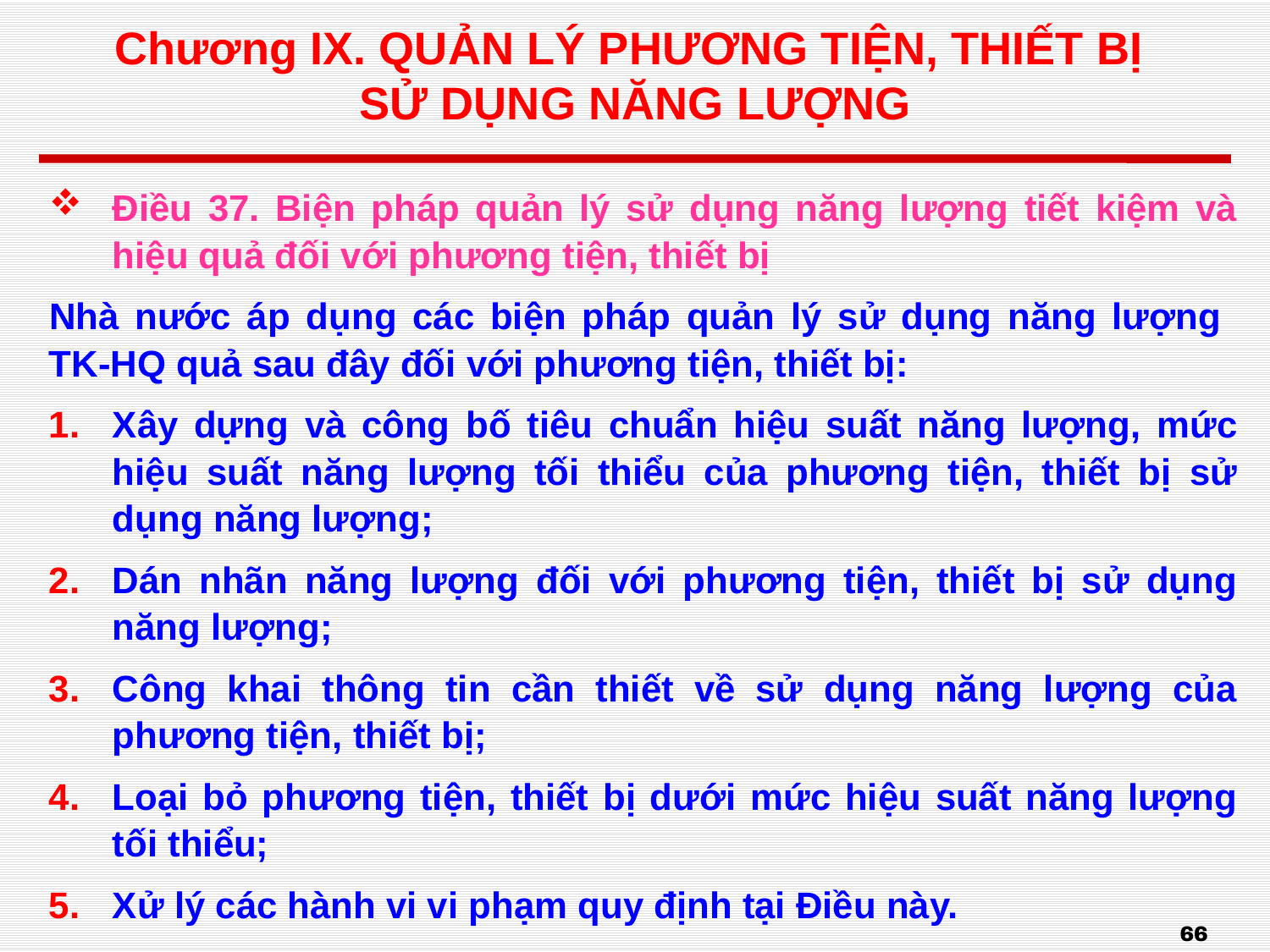

# Chương IX. QUẢN LÝ PHƯƠNG TIỆN, THIẾT BỊ SỬ DỤNG NĂNG LƯỢNG
Điều 37. Biện pháp quản lý sử dụng năng lượng tiết kiệm và hiệu quả đối với phương tiện, thiết bị
Nhà nước áp dụng các biện pháp quản lý sử dụng năng lượng
TK-HQ quả sau đây đối với phương tiện, thiết bị:
Xây dựng và công bố tiêu chuẩn hiệu suất năng lượng, mức hiệu suất năng lượng tối thiểu của phương tiện, thiết bị sử dụng năng lượng;
Dán nhãn năng lượng đối với phương tiện, thiết bị sử dụng năng lượng;
Công khai thông tin cần thiết về sử dụng năng lượng của phương tiện, thiết bị;
Loại bỏ phương tiện, thiết bị dưới mức hiệu suất năng lượng tối thiểu;
Xử lý các hành vi vi phạm quy định tại Điều này.